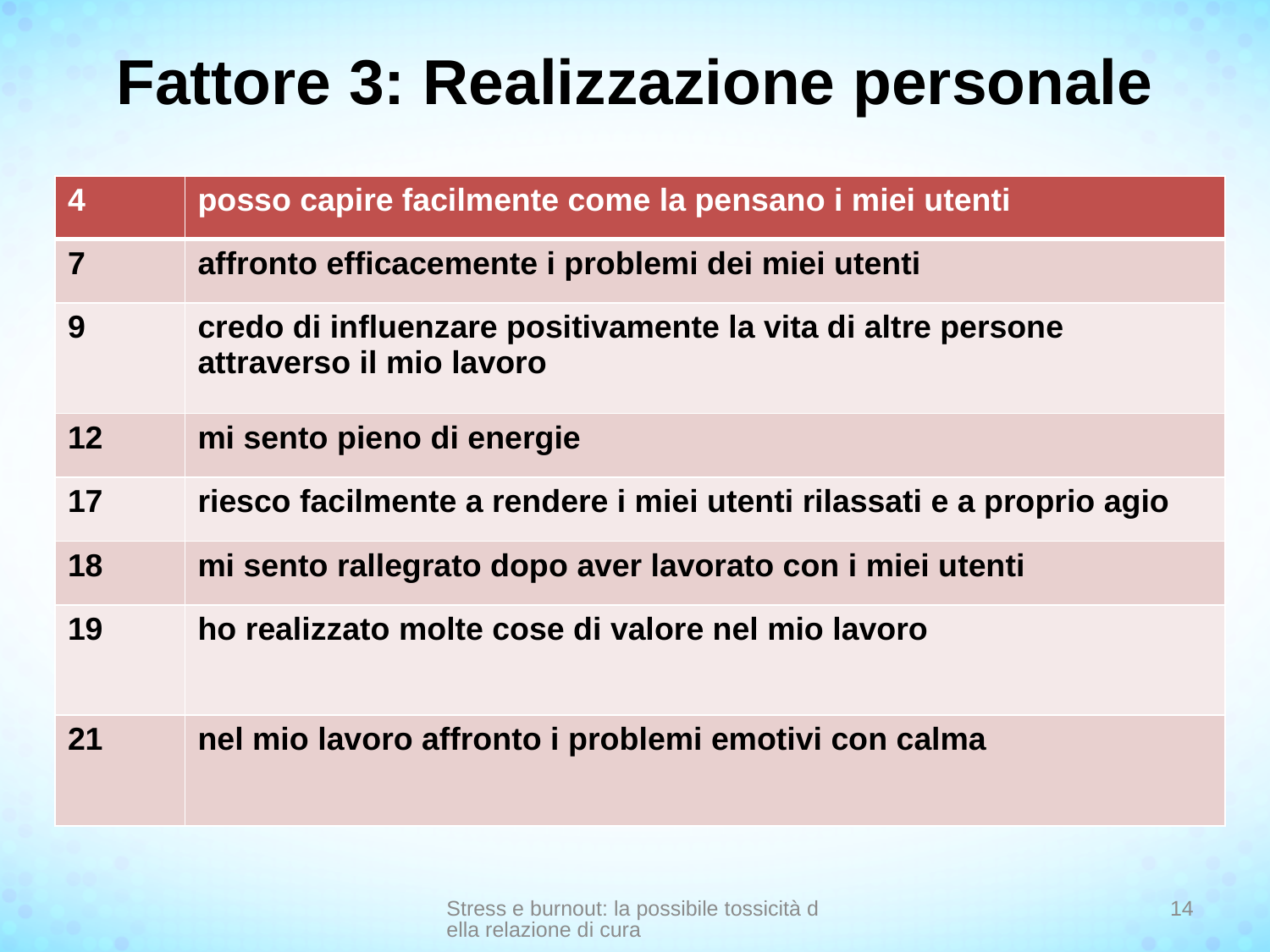

# Fattore 3: Realizzazione personale
| 4 | posso capire facilmente come la pensano i miei utenti |
| --- | --- |
| 7 | affronto efficacemente i problemi dei miei utenti |
| 9 | credo di influenzare positivamente la vita di altre persone attraverso il mio lavoro |
| 12 | mi sento pieno di energie |
| 17 | riesco facilmente a rendere i miei utenti rilassati e a proprio agio |
| 18 | mi sento rallegrato dopo aver lavorato con i miei utenti |
| 19 | ho realizzato molte cose di valore nel mio lavoro |
| 21 | nel mio lavoro affronto i problemi emotivi con calma |
Stress e burnout: la possibile tossicità della relazione di cura
14